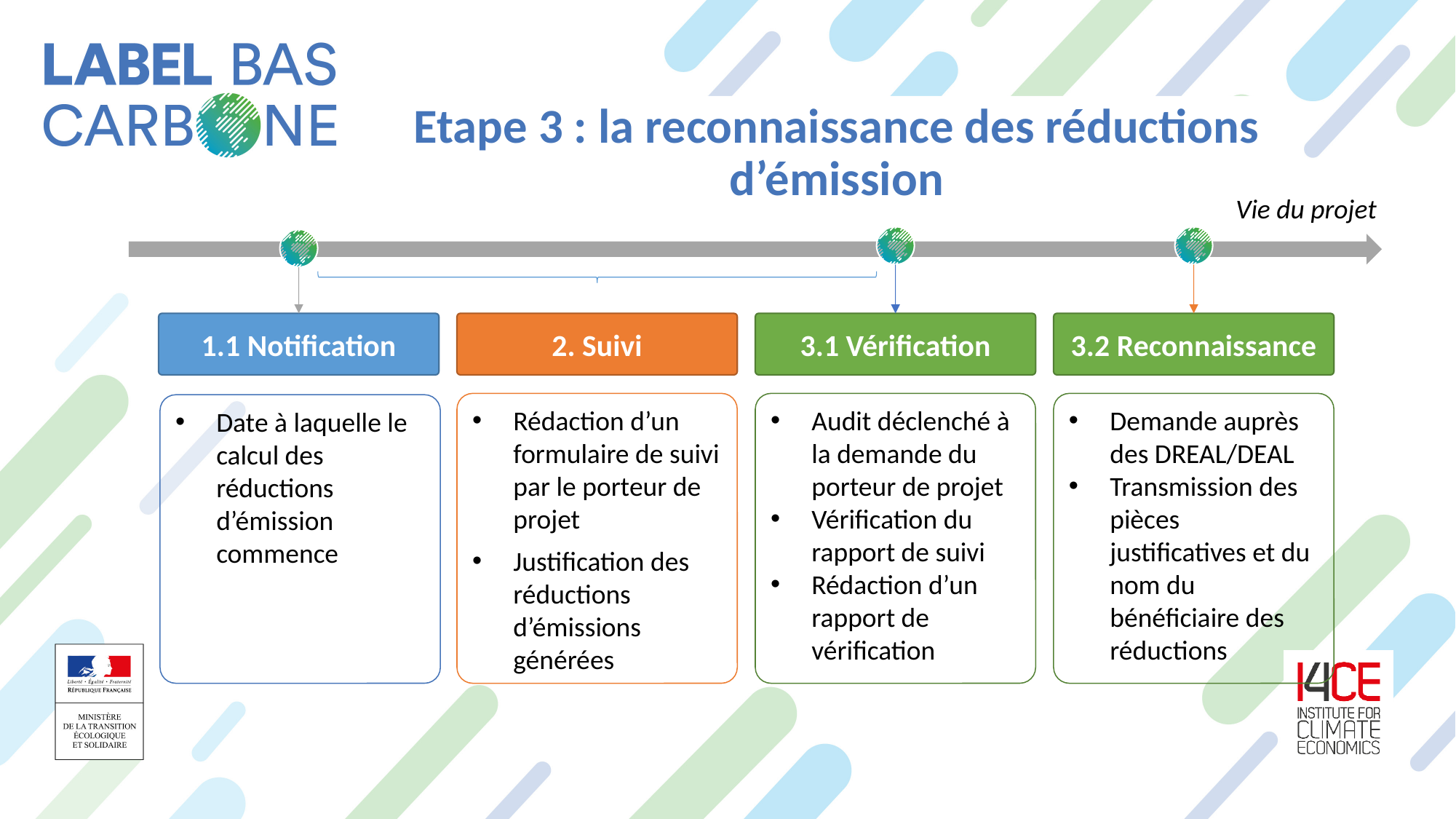

Etape 3 : la reconnaissance des réductions d’émission

Vie du projet

1.1 Notification
2. Suivi
3.1 Vérification
3.2 Reconnaissance
Rédaction d’un formulaire de suivi par le porteur de projet
Justification des réductions d’émissions générées
Audit déclenché à la demande du porteur de projet
Vérification du rapport de suivi
Rédaction d’un rapport de vérification
Demande auprès des DREAL/DEAL
Transmission des pièces justificatives et du nom du bénéficiaire des réductions

Date à laquelle le calcul des réductions d’émission commence